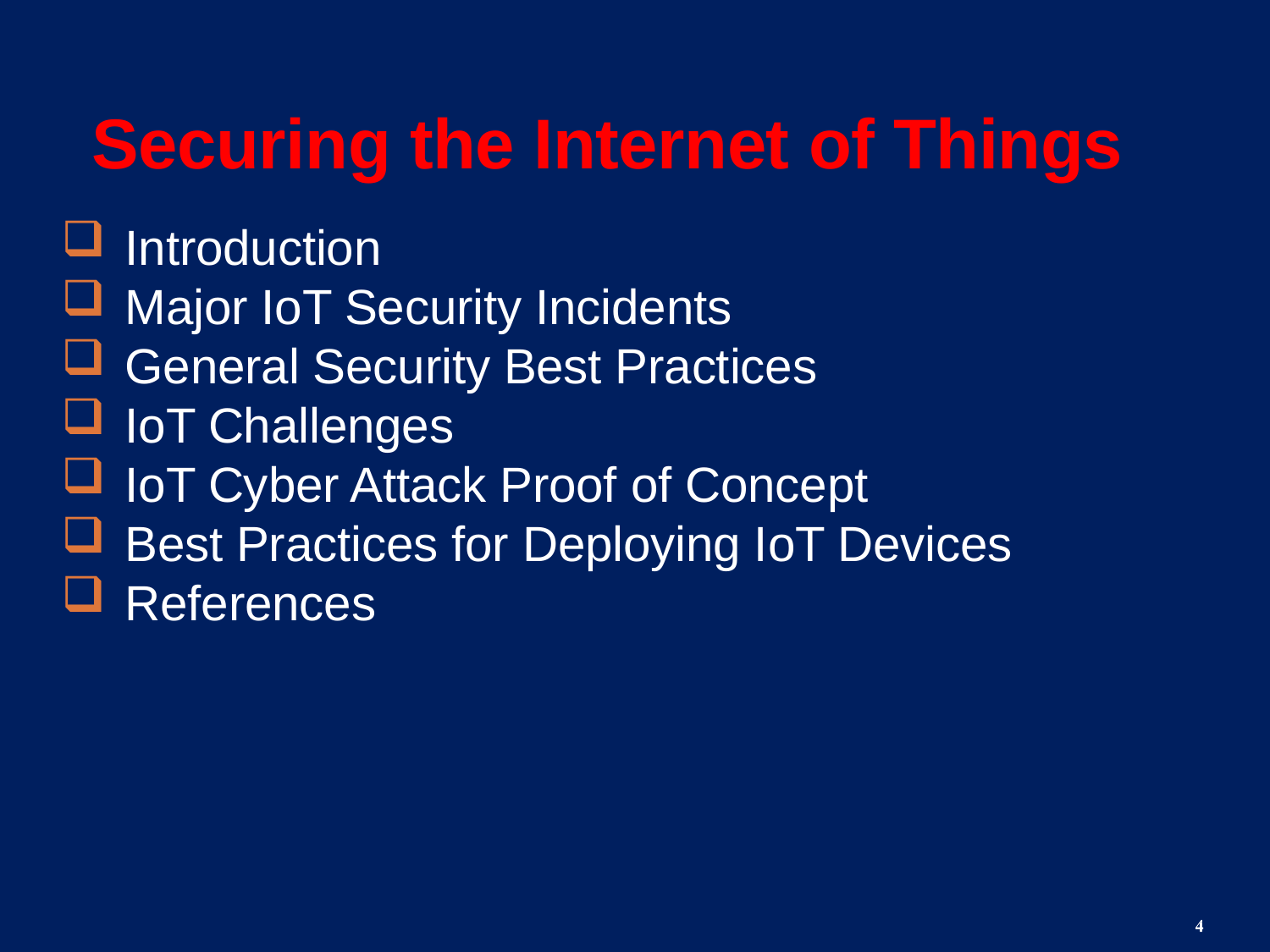

Securing the Internet of Things
Introduction
Major IoT Security Incidents
General Security Best Practices
IoT Challenges
IoT Cyber Attack Proof of Concept
Best Practices for Deploying IoT Devices
References